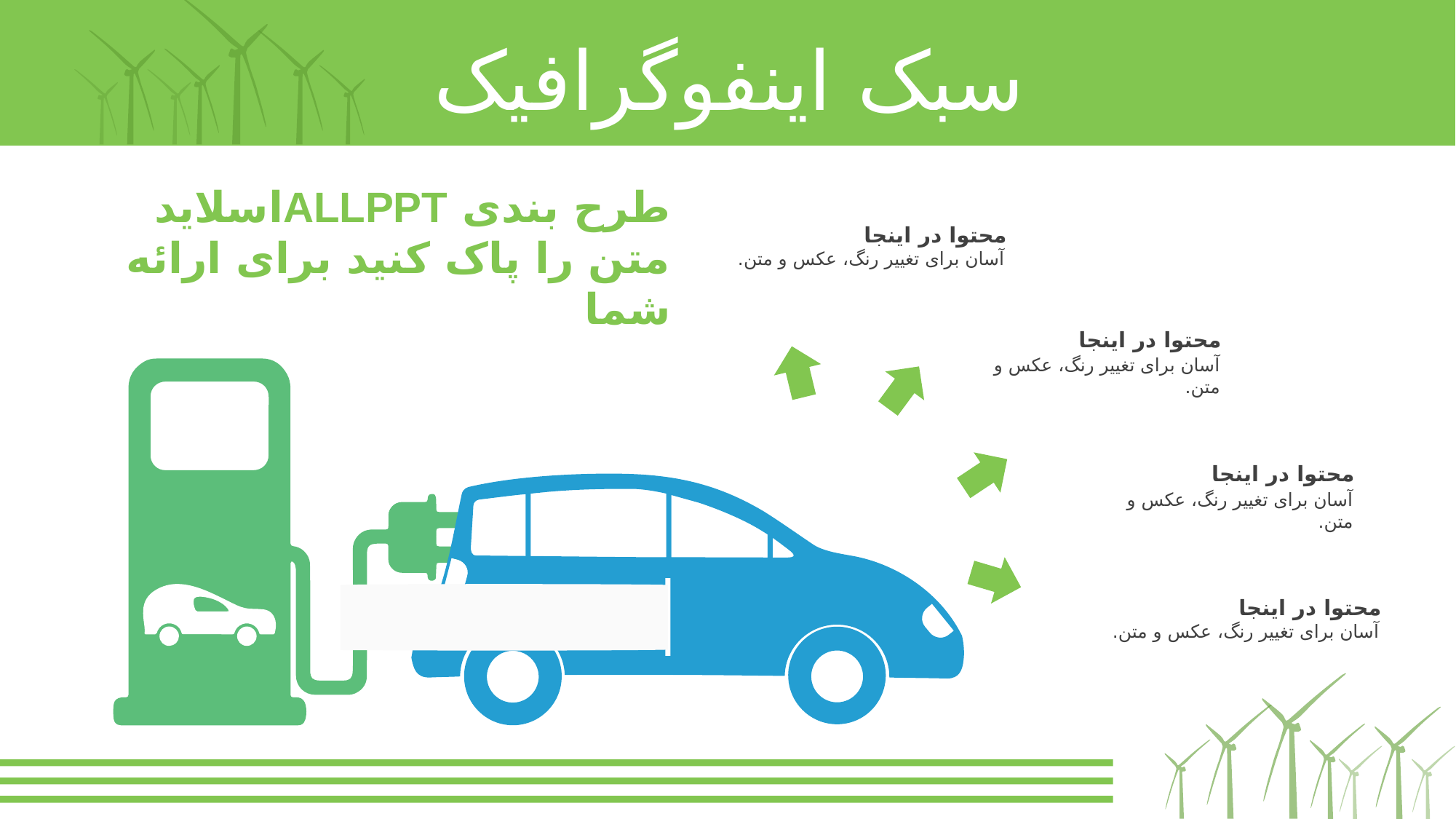

سبک اینفوگرافیک
طرح بندی ALLPPTاسلاید متن را پاک کنید برای ارائه شما
محتوا در اینجا
آسان برای تغییر رنگ، عکس و متن.

محتوا در اینجا
آسان برای تغییر رنگ، عکس و متن.

محتوا در اینجا
آسان برای تغییر رنگ، عکس و متن.

محتوا در اینجا
آسان برای تغییر رنگ، عکس و متن.